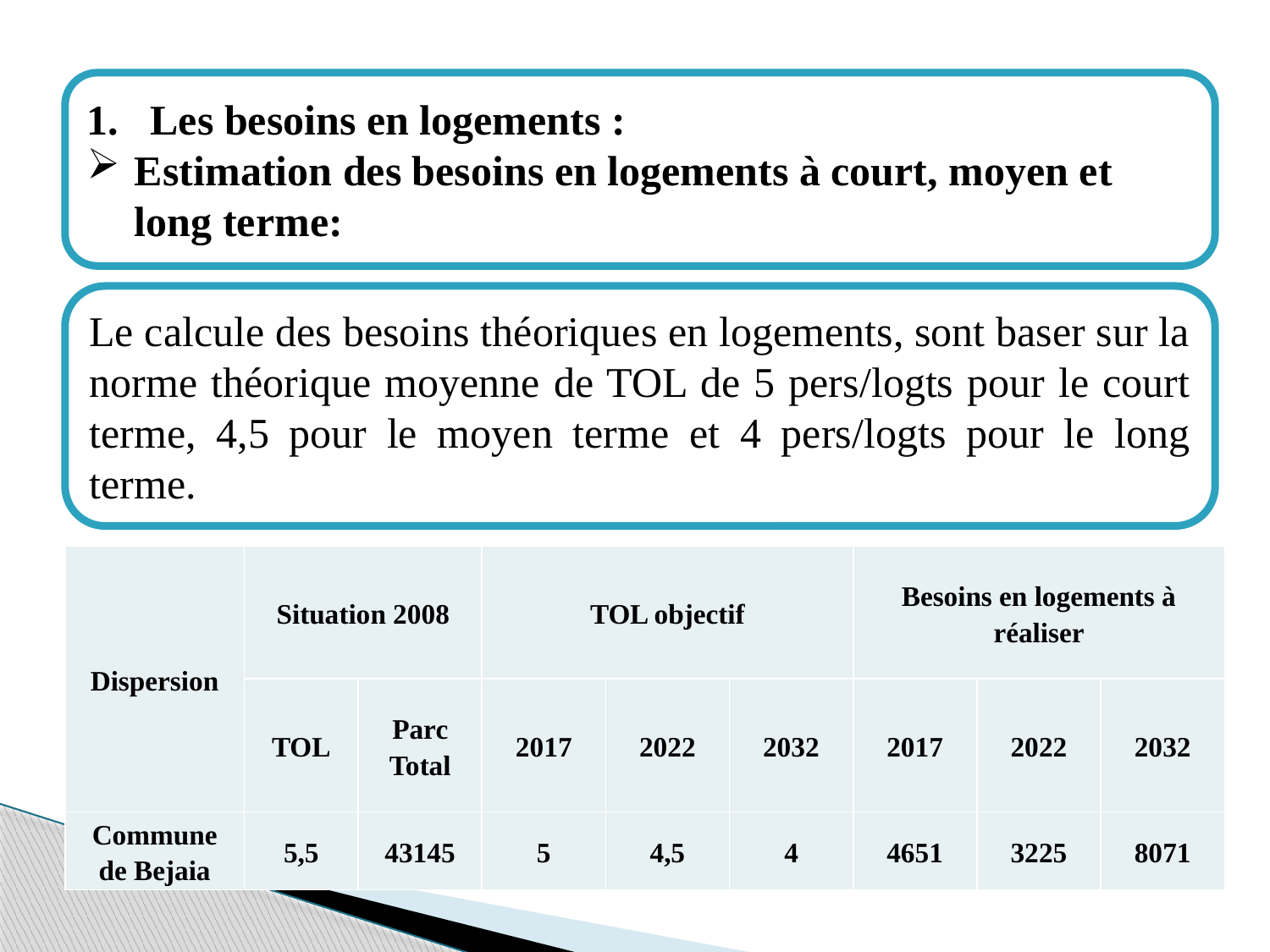

Les besoins en logements :
Estimation des besoins en logements à court, moyen et long terme:
Le calcule des besoins théoriques en logements, sont baser sur la norme théorique moyenne de TOL de 5 pers/logts pour le court terme, 4,5 pour le moyen terme et 4 pers/logts pour le long terme.
| Dispersion | Situation 2008 |  | TOL objectif |  |  | Besoins en logements à réaliser |  |  |
| --- | --- | --- | --- | --- | --- | --- | --- | --- |
|  | TOL | Parc Total | 2017 | 2022 | 2032 | 2017 | 2022 | 2032 |
| Commune de Bejaia | 5,5 | 43145 | 5 | 4,5 | 4 | 4651 | 3225 | 8071 |